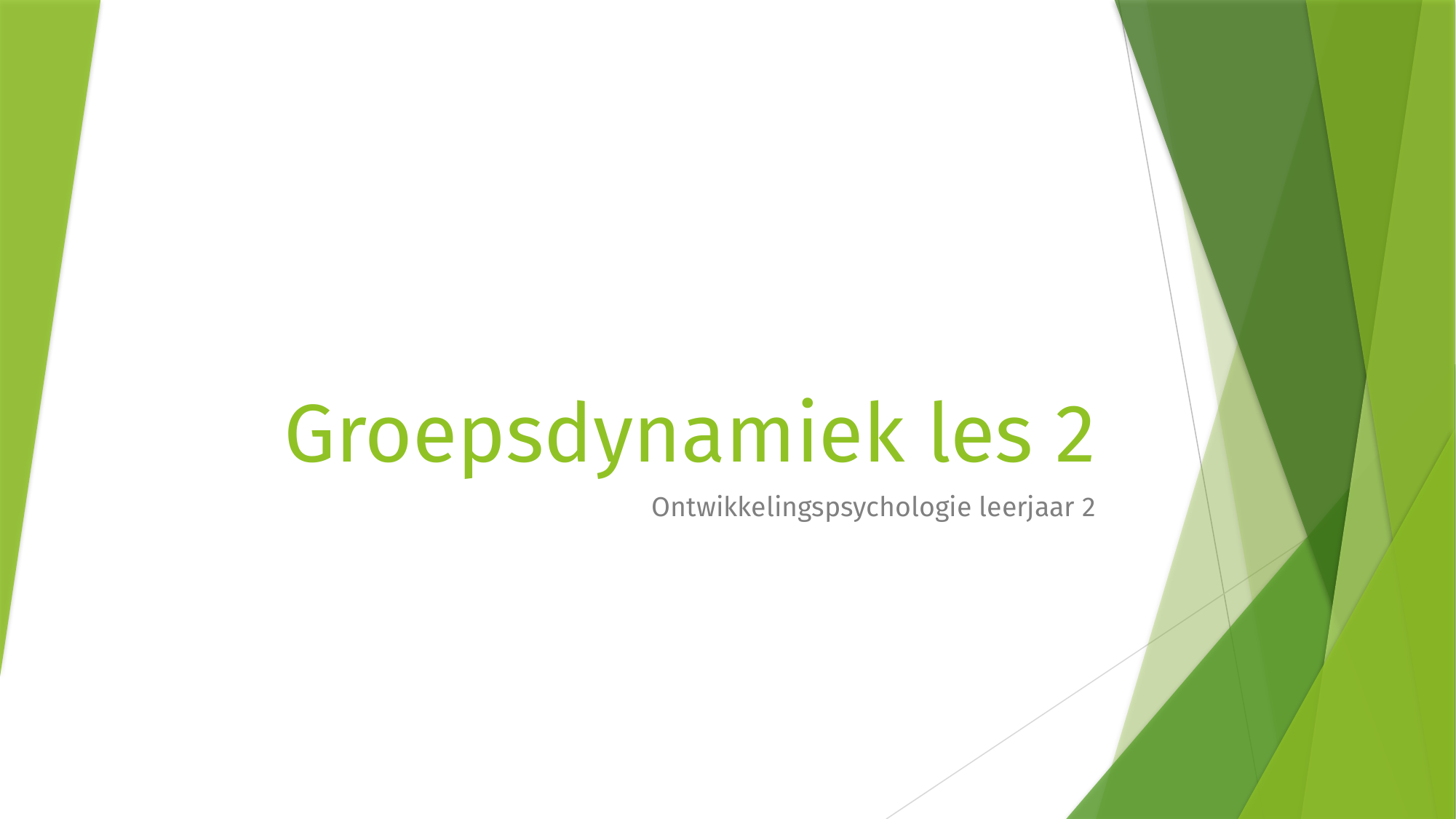

# Groepsdynamiek les 2
Ontwikkelingspsychologie leerjaar 2